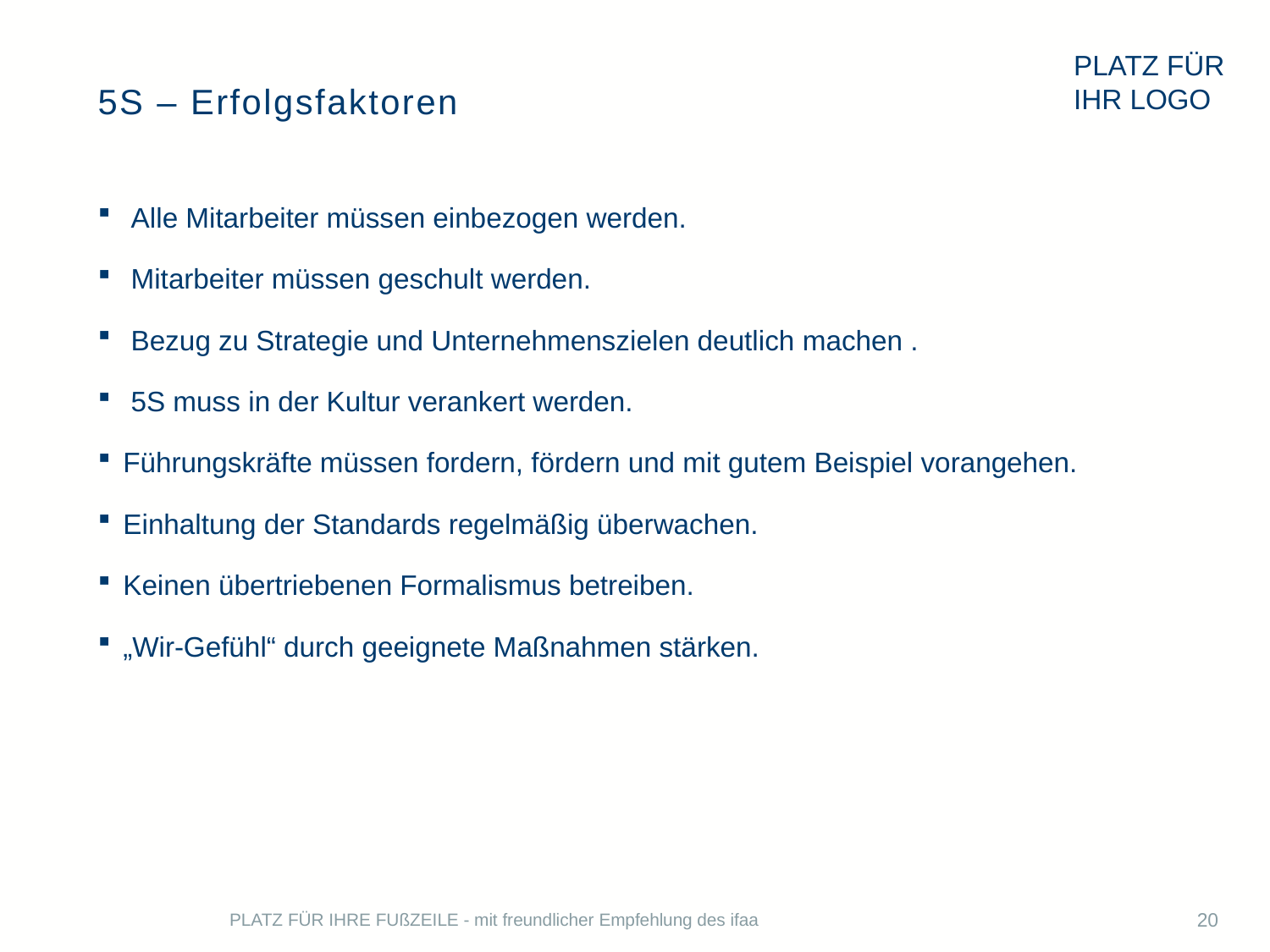

# 5S – Erfolgsfaktoren
 Alle Mitarbeiter müssen einbezogen werden.
 Mitarbeiter müssen geschult werden.
 Bezug zu Strategie und Unternehmenszielen deutlich machen .
 5S muss in der Kultur verankert werden.
Führungskräfte müssen fordern, fördern und mit gutem Beispiel vorangehen.
Einhaltung der Standards regelmäßig überwachen.
Keinen übertriebenen Formalismus betreiben.
„Wir-Gefühl“ durch geeignete Maßnahmen stärken.

PLATZ FÜR IHRE FUßZEILE - mit freundlicher Empfehlung des ifaa
20